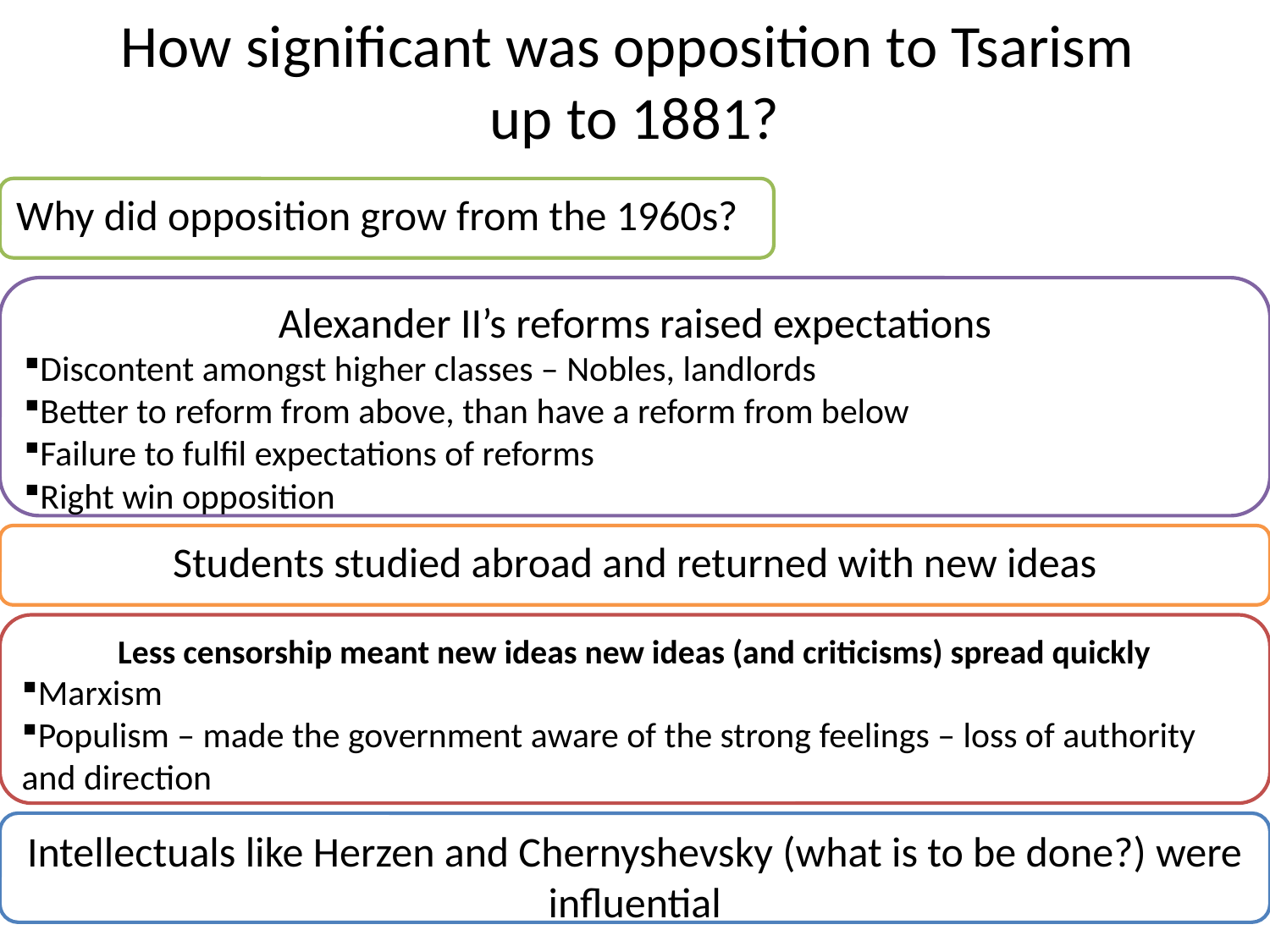

# How significant was opposition to Tsarism up to 1881?
Why did opposition grow from the 1960s?

Alexander II’s reforms raised expectations
Discontent amongst higher classes – Nobles, landlords
Better to reform from above, than have a reform from below
Failure to fulfil expectations of reforms
Right win opposition
Students studied abroad and returned with new ideas
Less censorship meant new ideas new ideas (and criticisms) spread quickly
Marxism
Populism – made the government aware of the strong feelings – loss of authority and direction
Intellectuals like Herzen and Chernyshevsky (what is to be done?) were influential